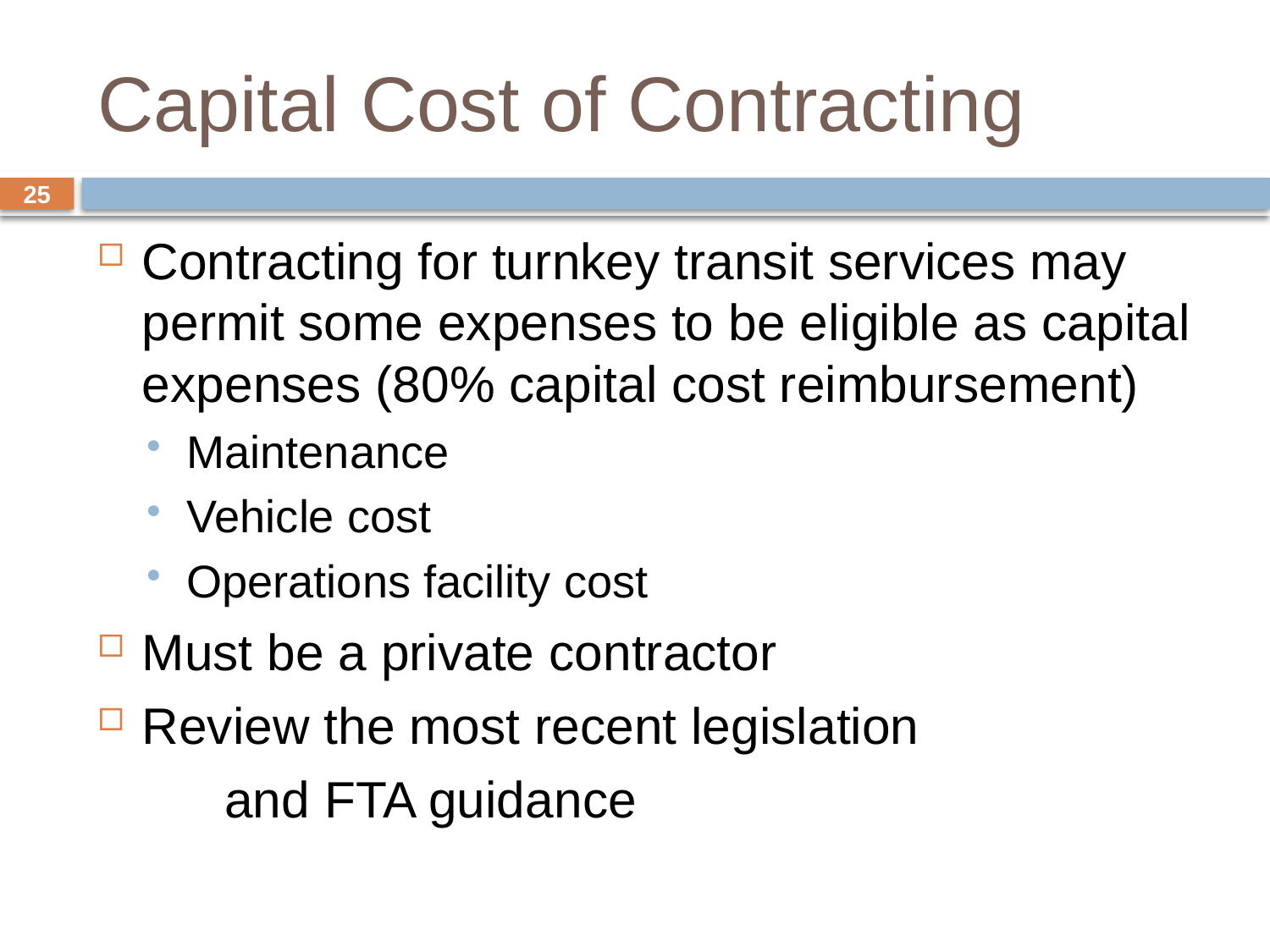

# Capital Cost of Contracting
25
Contracting for turnkey transit services may permit some expenses to be eligible as capital expenses (80% capital cost reimbursement)
Maintenance
Vehicle cost
Operations facility cost
Must be a private contractor
Review the most recent legislation
	and FTA guidance